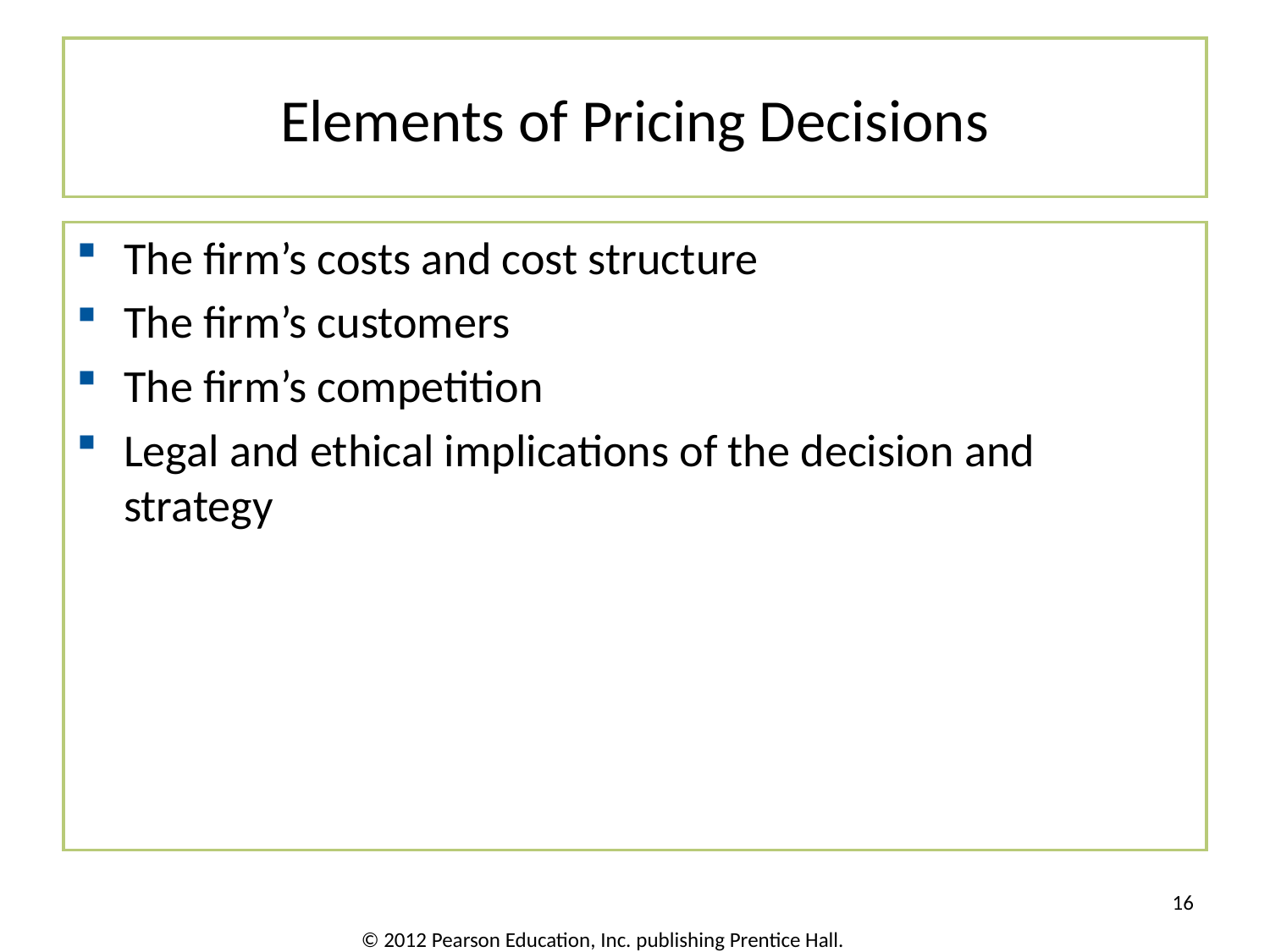

# Elements of Pricing Decisions
The firm’s costs and cost structure
The firm’s customers
The firm’s competition
Legal and ethical implications of the decision and strategy

16